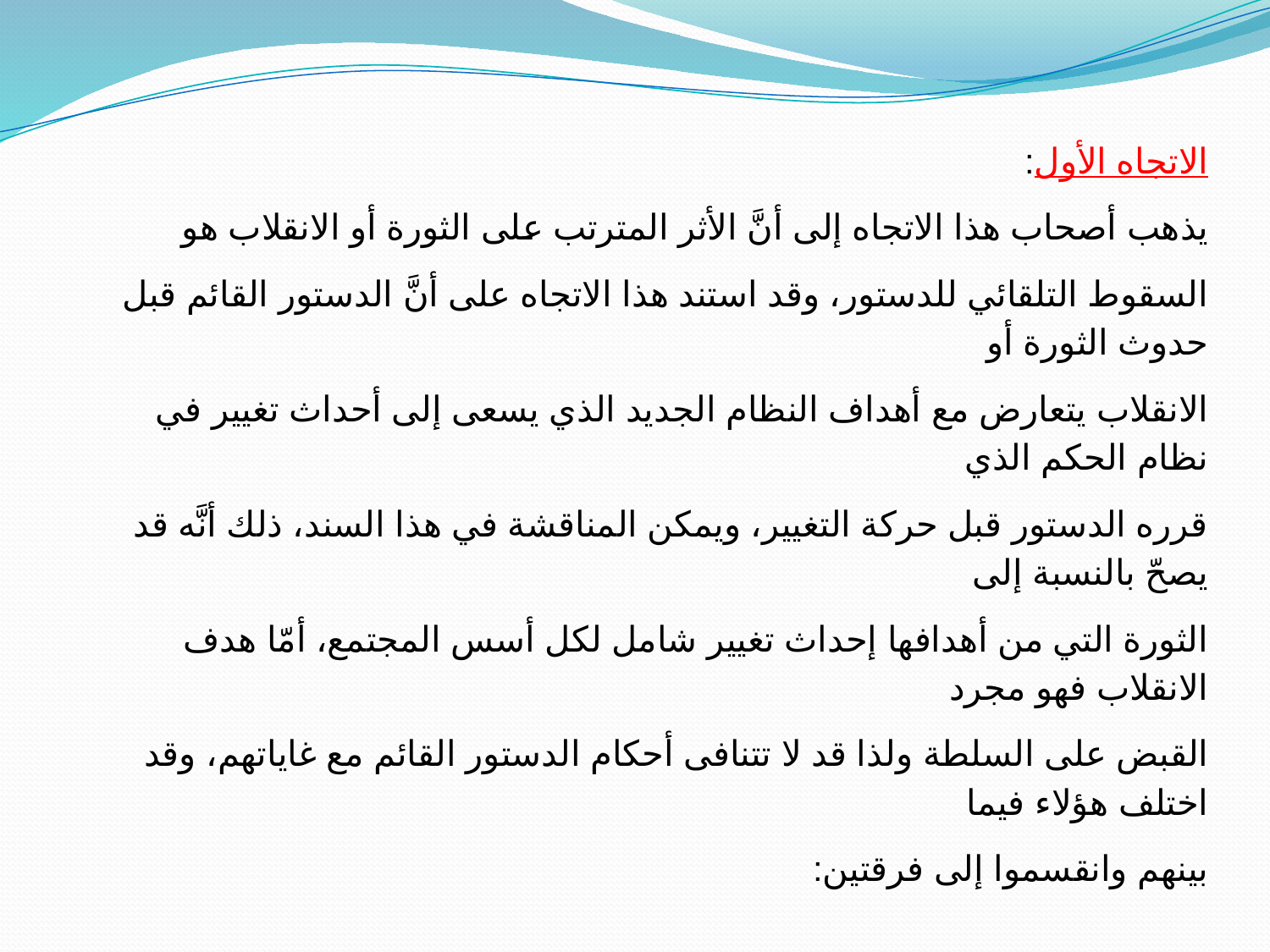

الاتجاه الأول:
يذهب أصحاب هذا الاتجاه إلى أنَّ الأثر المترتب على الثورة أو الانقلاب هو
السقوط التلقائي للدستور، وقد استند هذا الاتجاه على أنَّ الدستور القائم قبل حدوث الثورة أو
الانقلاب يتعارض مع أهداف النظام الجديد الذي يسعى إلى أحداث تغيير في نظام الحكم الذي
قرره الدستور قبل حركة التغيير، ويمكن المناقشة في هذا السند، ذلك أنَّه قد يصحّ بالنسبة إلى
الثورة التي من أهدافها إحداث تغيير شامل لكل أسس المجتمع، أمّا هدف الانقلاب فهو مجرد
القبض على السلطة ولذا قد لا تتنافى أحكام الدستور القائم مع غاياتهم، وقد اختلف هؤلاء فيما
بينهم وانقسموا إلى فرقتين: